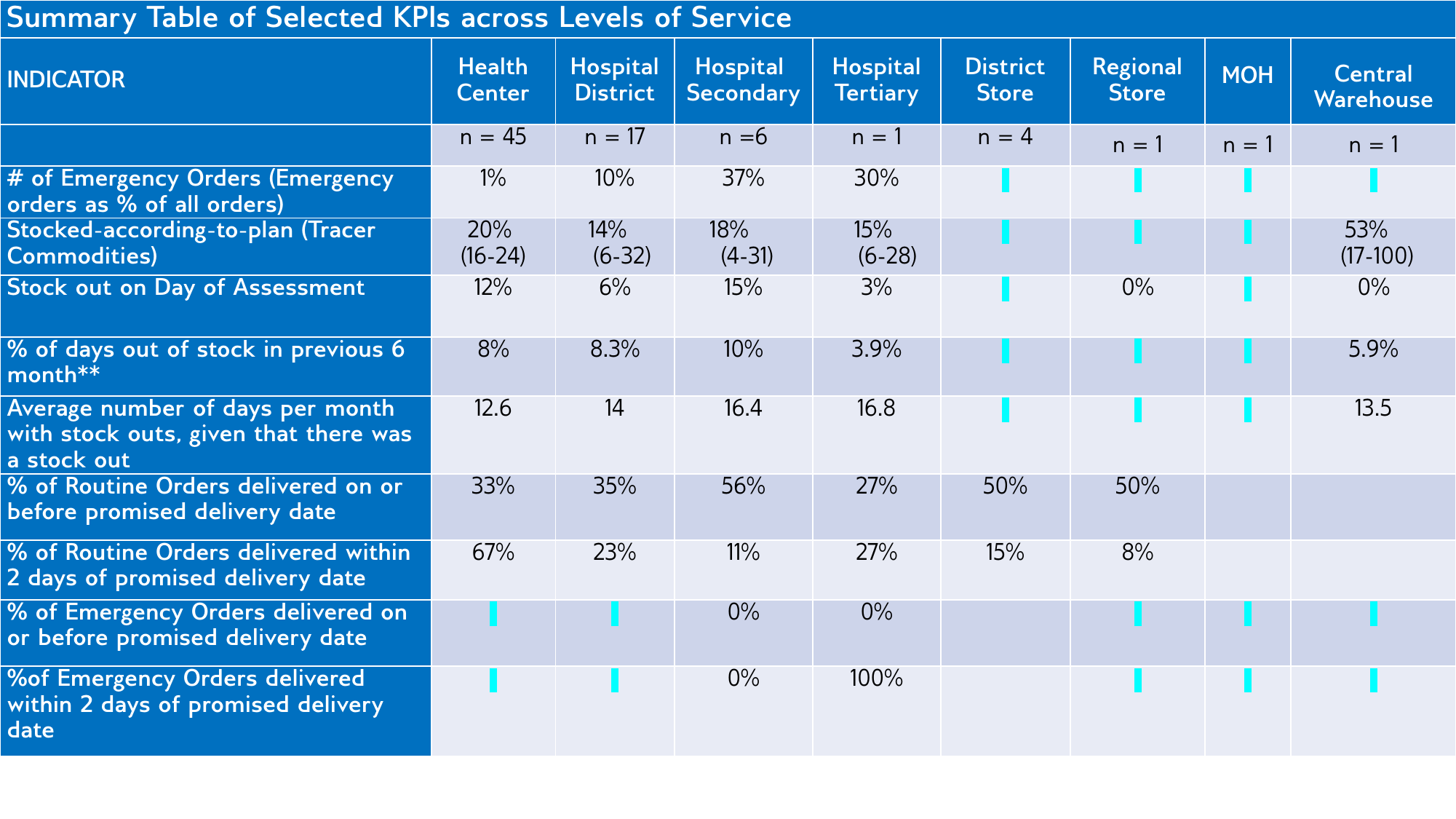

| Summary Table of Selected KPIs across Levels of Service |  |  |  |  |  |  |  |  |
| --- | --- | --- | --- | --- | --- | --- | --- | --- |
| INDICATOR | Health Center | Hospital District | Hospital Secondary | Hospital Tertiary | District Store | Regional Store | MOH | Central Warehouse |
|  | n = 45 | n = 17 | n =6 | n = 1 | n = 4 | n = 1 | n = 1 | n = 1 |
| # of Emergency Orders (Emergency orders as % of all orders) | 1% | 10% | 37% | 30% |  |  |  |  |
| Stocked-according-to-plan (Tracer Commodities) | 20% (16-24) | 14% (6-32) | 18% (4-31) | 15% (6-28) |  |  |  | 53% (17-100) |
| Stock out on Day of Assessment | 12% | 6% | 15% | 3% |  | 0% |  | 0% |
| % of days out of stock in previous 6 month\*\* | 8% | 8.3% | 10% | 3.9% |  |  |  | 5.9% |
| Average number of days per month with stock outs, given that there was a stock out | 12.6 | 14 | 16.4 | 16.8 |  |  |  | 13.5 |
| % of Routine Orders delivered on or before promised delivery date | 33% | 35% | 56% | 27% | 50% | 50% |  |  |
| % of Routine Orders delivered within 2 days of promised delivery date | 67% | 23% | 11% | 27% | 15% | 8% |  |  |
| % of Emergency Orders delivered on or before promised delivery date |  |  | 0% | 0% |  |  |  |  |
| %of Emergency Orders delivered within 2 days of promised delivery date |  |  | 0% | 100% |  |  |  |  |